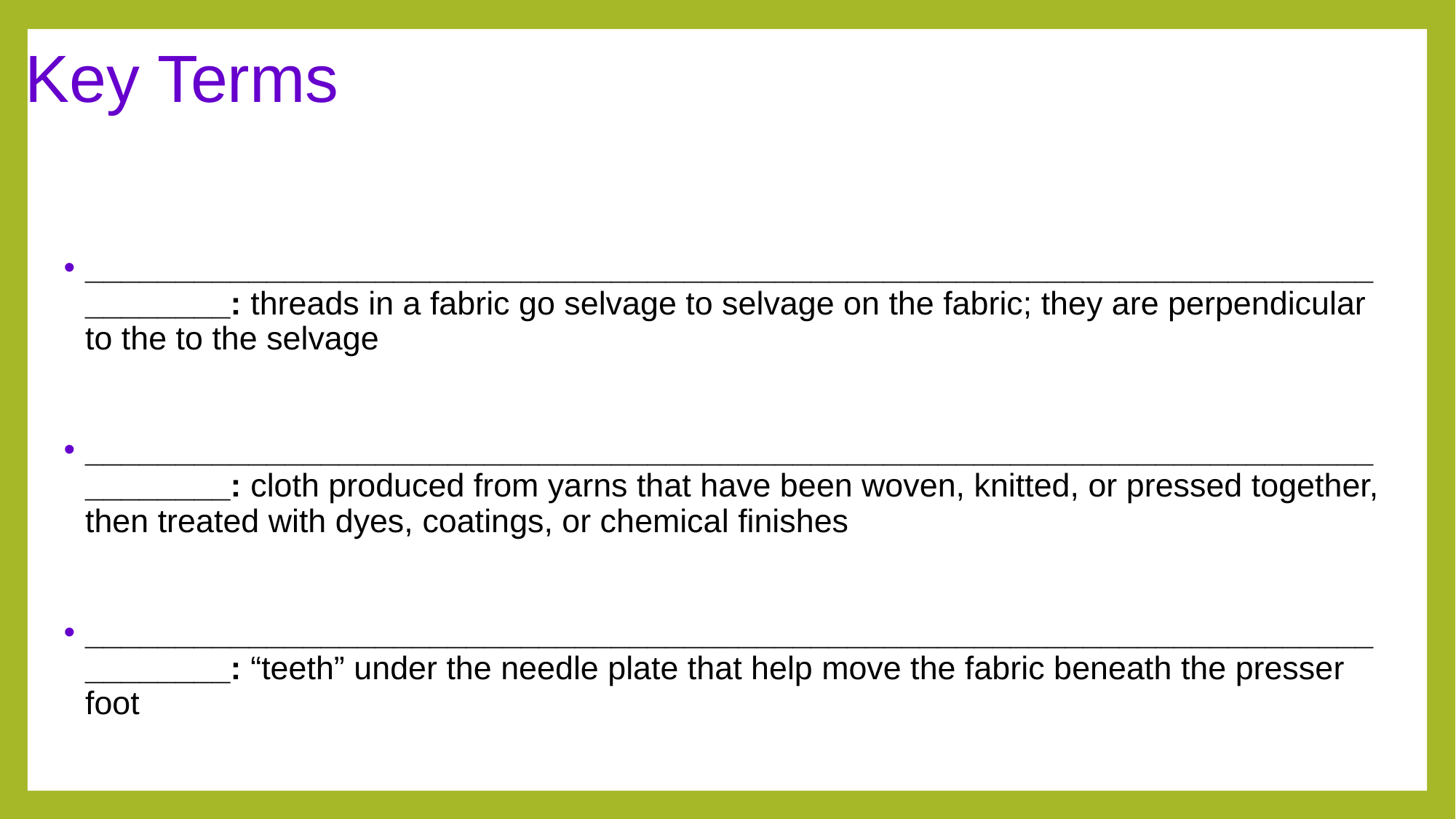

# Key Terms
_______________________________________________________________________________: threads in a fabric go selvage to selvage on the fabric; they are perpendicular to the to the selvage

_______________________________________________________________________________: cloth produced from yarns that have been woven, knitted, or pressed together, then treated with dyes, coatings, or chemical finishes

_______________________________________________________________________________: “teeth” under the needle plate that help move the fabric beneath the presser foot